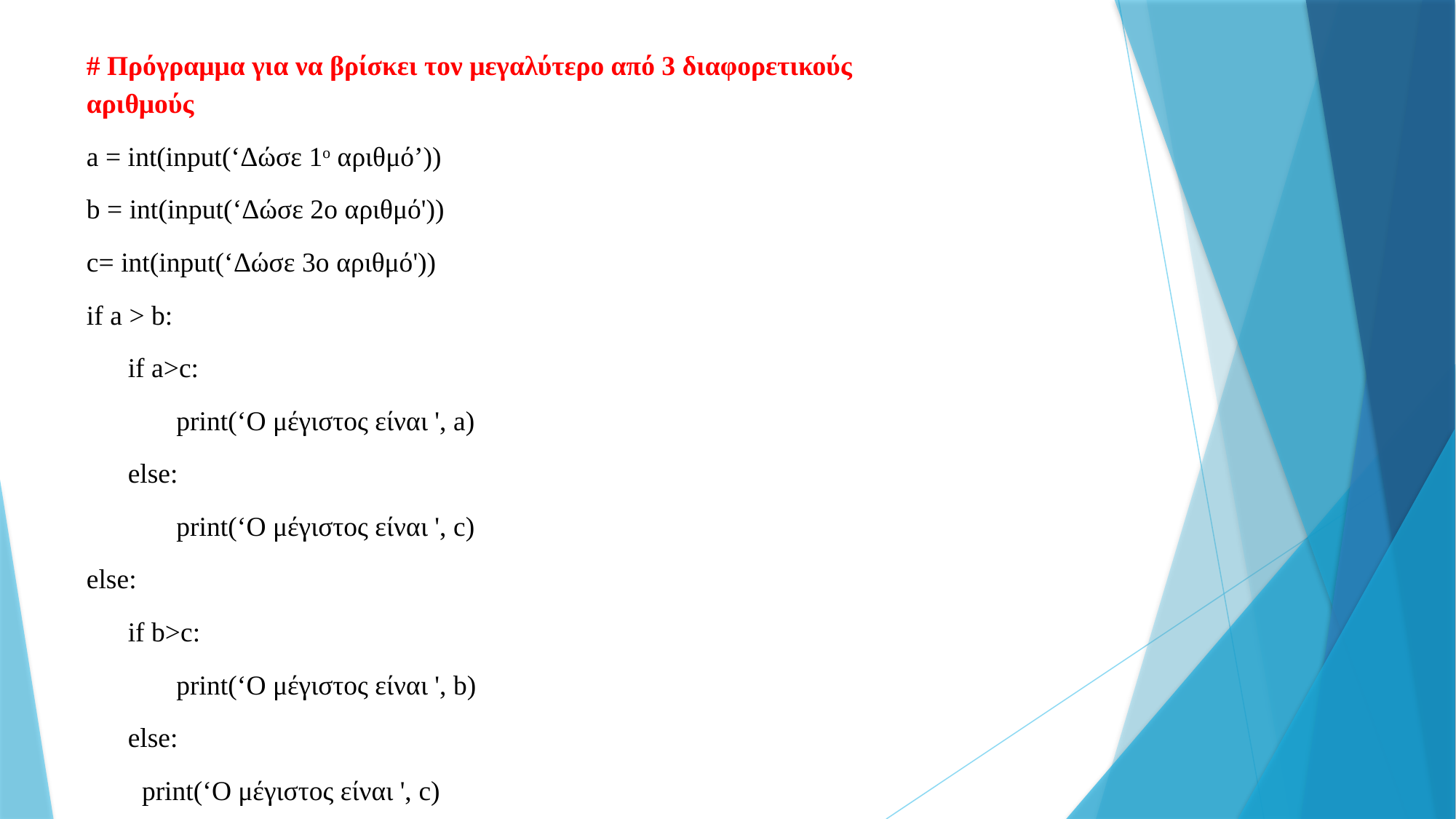

# Πρόγραμμα για να βρίσκει τον μεγαλύτερο από 3 διαφορετικούς αριθμούς
a = int(input(‘Δώσε 1ο αριθμό’))
b = int(input(‘Δώσε 2ο αριθμό'))
c= int(input(‘Δώσε 3ο αριθμό'))
if a > b:
      if a>c:
             print(‘Ο μέγιστος είναι ', a)
      else:
             print(‘Ο μέγιστος είναι ', c)
else:
      if b>c:
             print(‘Ο μέγιστος είναι ', b)
      else:
        print(‘Ο μέγιστος είναι ', c)